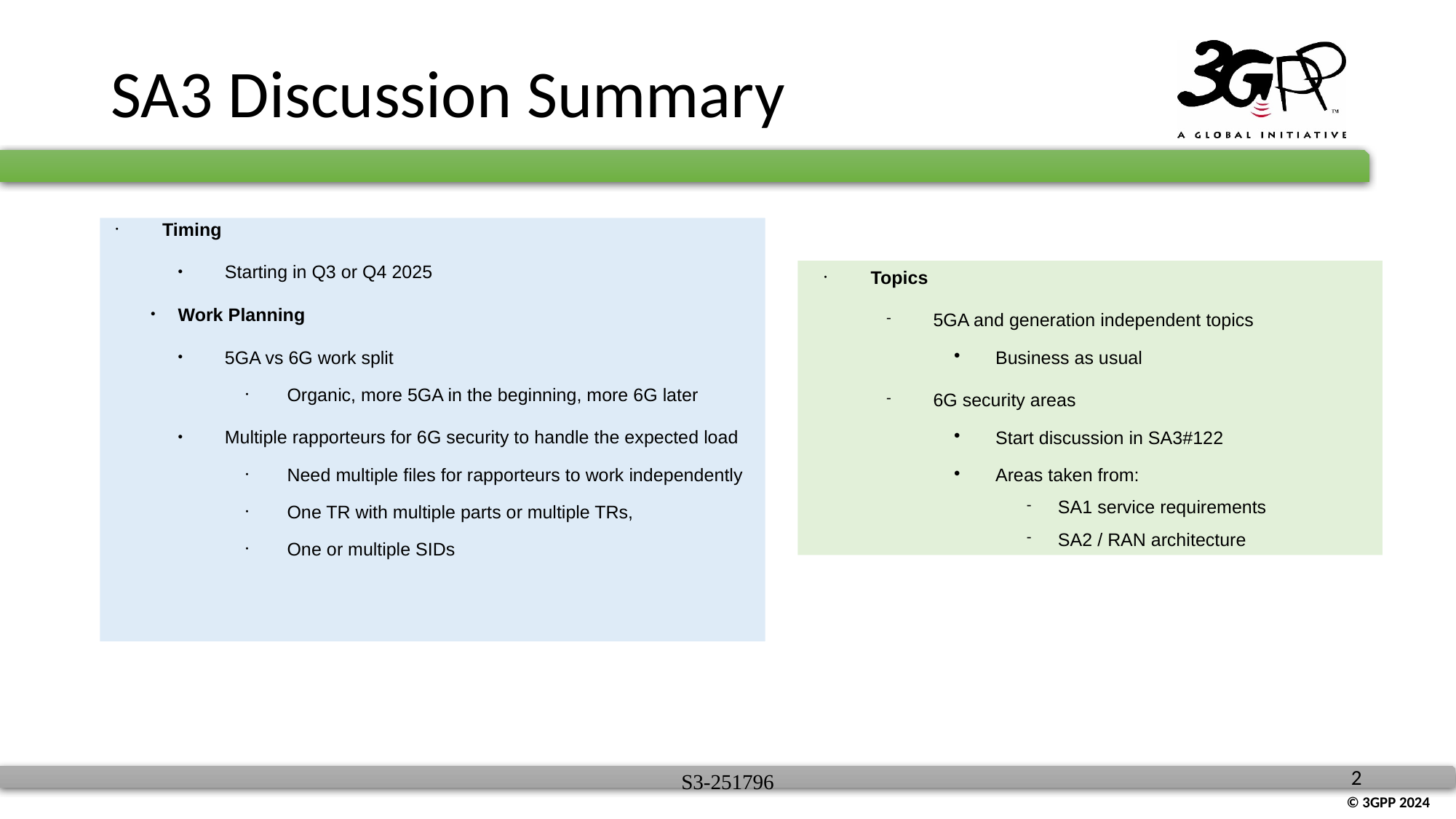

# SA3 Discussion Summary
Timing
Starting in Q3 or Q4 2025
Work Planning
5GA vs 6G work split
Organic, more 5GA in the beginning, more 6G later
Multiple rapporteurs for 6G security to handle the expected load
Need multiple files for rapporteurs to work independently
One TR with multiple parts or multiple TRs,
One or multiple SIDs
Topics
5GA and generation independent topics
Business as usual
6G security areas
Start discussion in SA3#122
Areas taken from:
SA1 service requirements
SA2 / RAN architecture
S3-251796